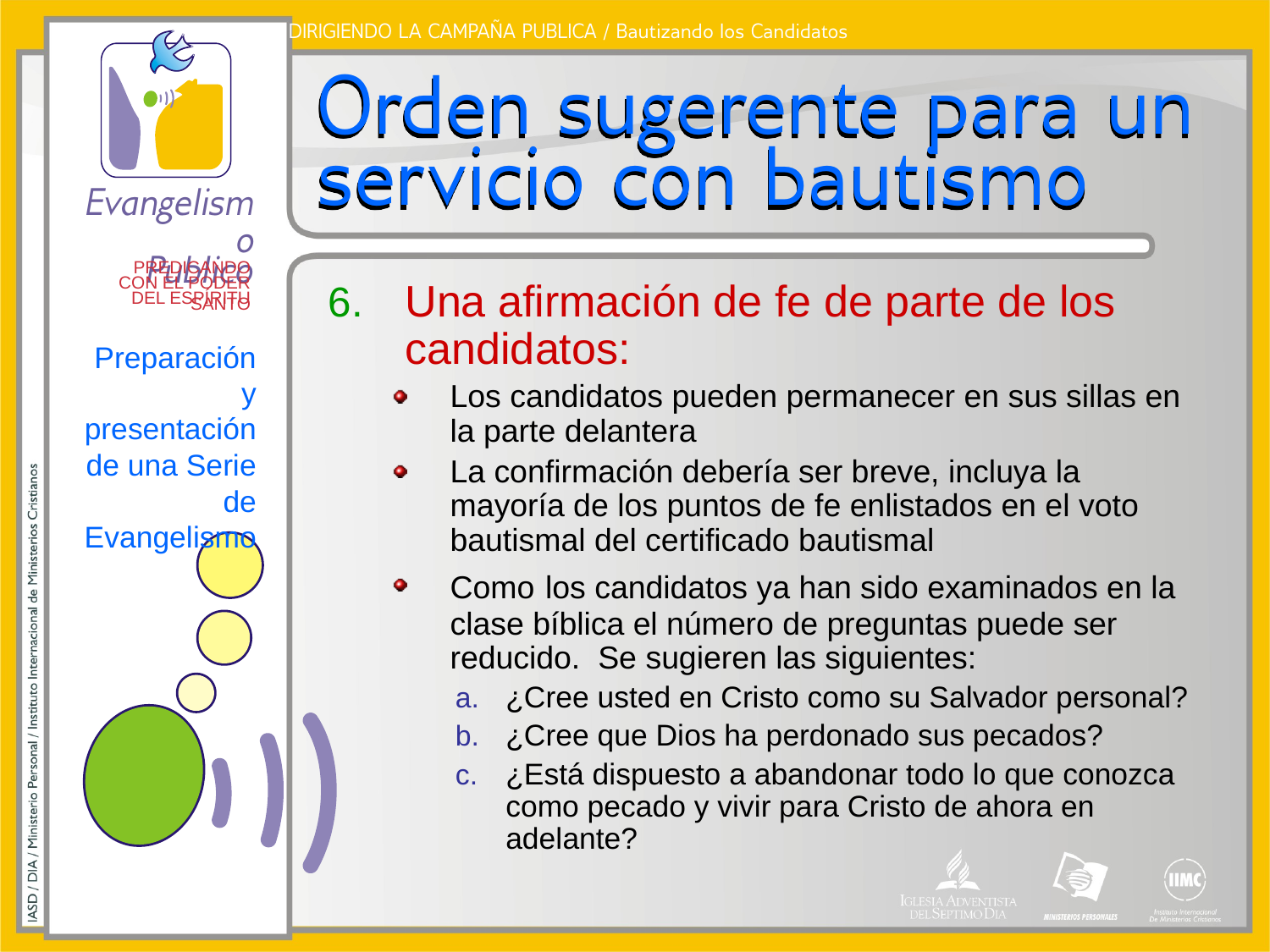

DIRIGIENDO LA CAMPAÑA PUBLICA / Bautizando los Candidatos
# Orden sugerente para un servicio con bautismo
Una afirmación de fe de parte de los candidatos:
Los candidatos pueden permanecer en sus sillas en la parte delantera
La confirmación debería ser breve, incluya la mayoría de los puntos de fe enlistados en el voto bautismal del certificado bautismal
Como los candidatos ya han sido examinados en la clase bíblica el número de preguntas puede ser reducido.  Se sugieren las siguientes:
¿Cree usted en Cristo como su Salvador personal?
¿Cree que Dios ha perdonado sus pecados?
¿Está dispuesto a abandonar todo lo que conozca como pecado y vivir para Cristo de ahora en adelante?